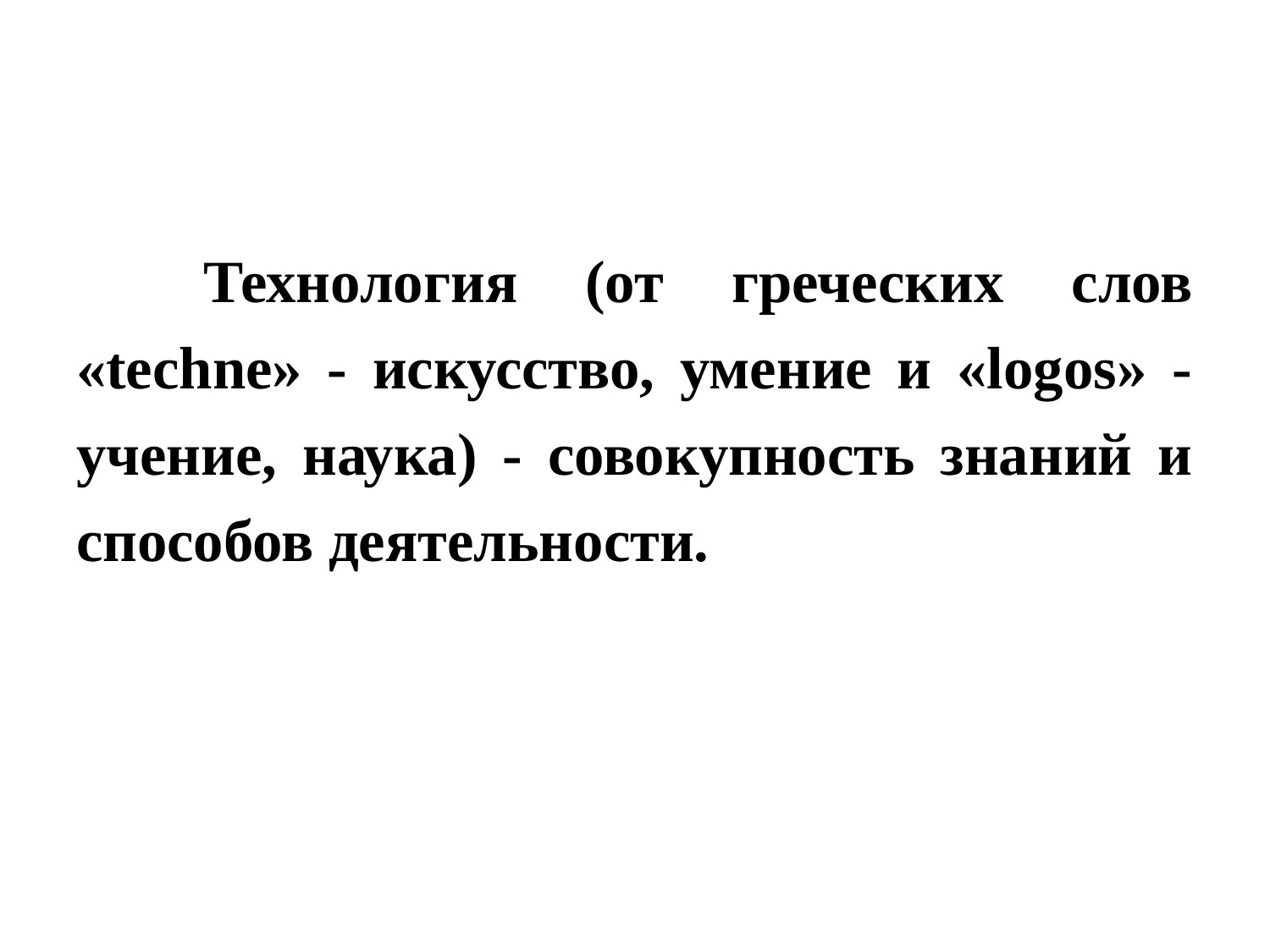

#
	Технология (от греческих слов «techne» - искусство, умение и «logos» - учение, наука) - совокупность знаний и способов деятельности.